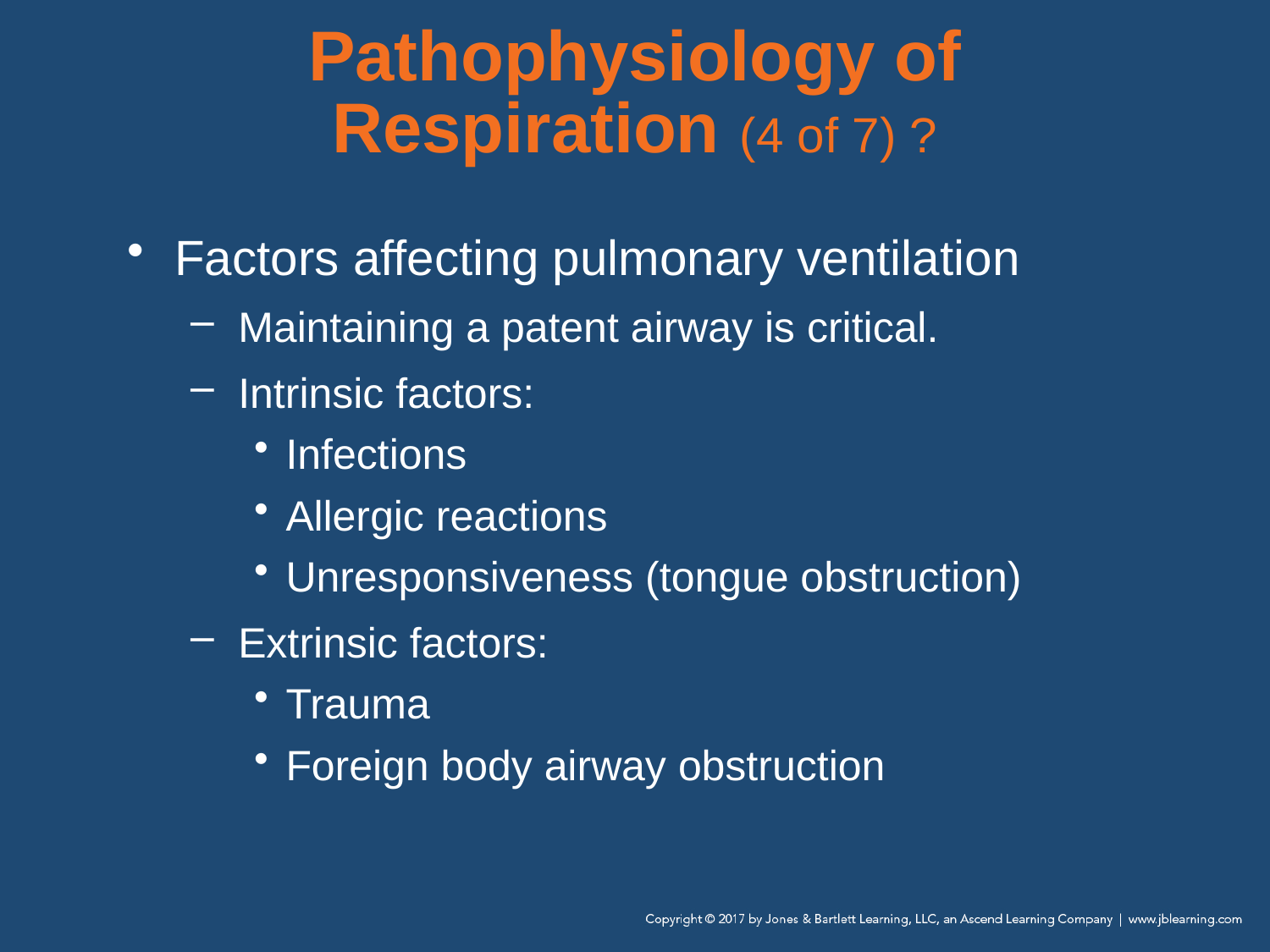

# Pathophysiology of Respiration (4 of 7) ?
Factors affecting pulmonary ventilation
Maintaining a patent airway is critical.
Intrinsic factors:
Infections
Allergic reactions
Unresponsiveness (tongue obstruction)
Extrinsic factors:
Trauma
Foreign body airway obstruction